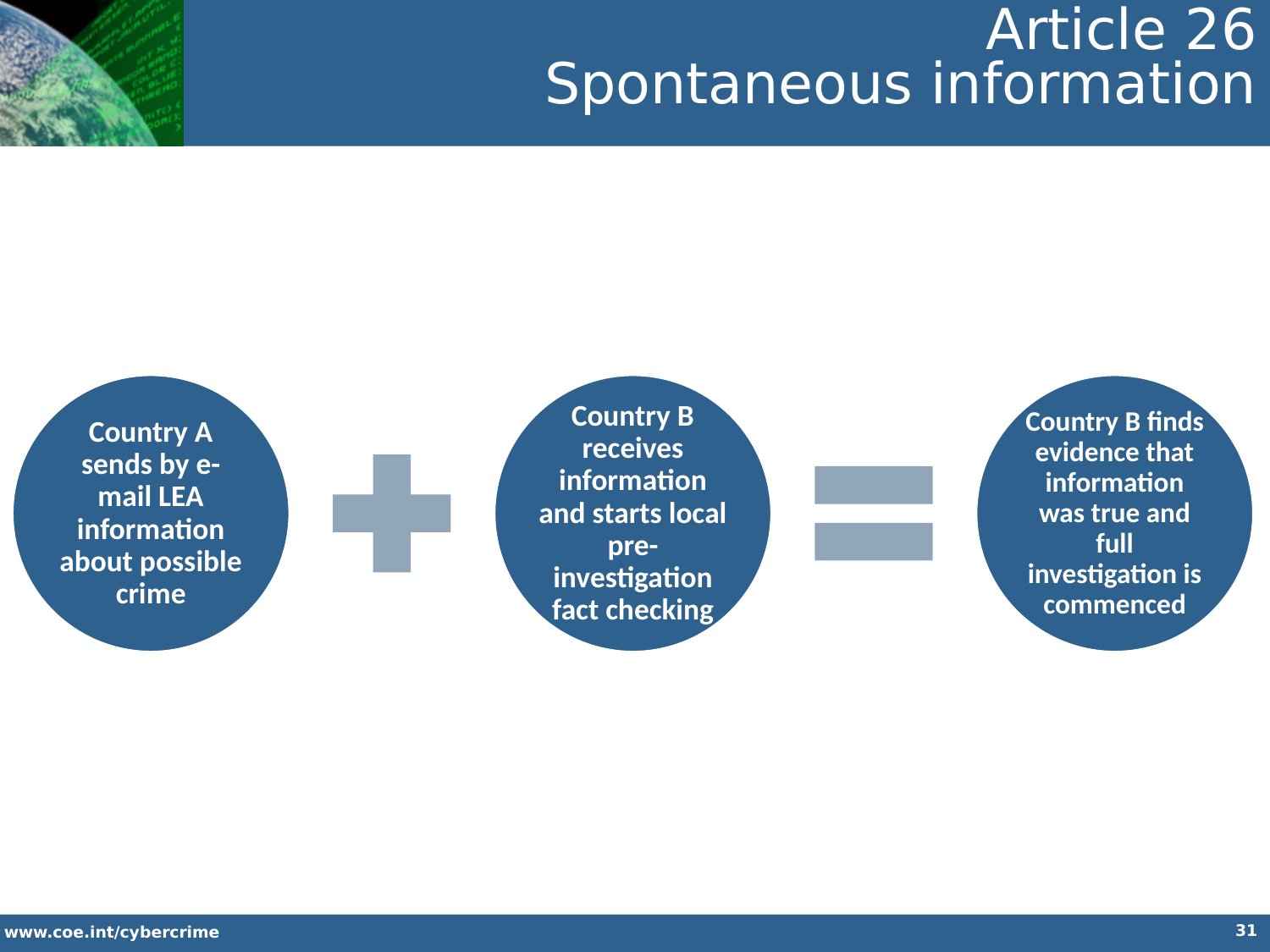

Article 26
Spontaneous information
Country A sends by e-mail LEA information about possible crime

Country B receives information and starts local pre-investigation fact checking

Country B finds evidence that information was true and full investigation is commenced
31